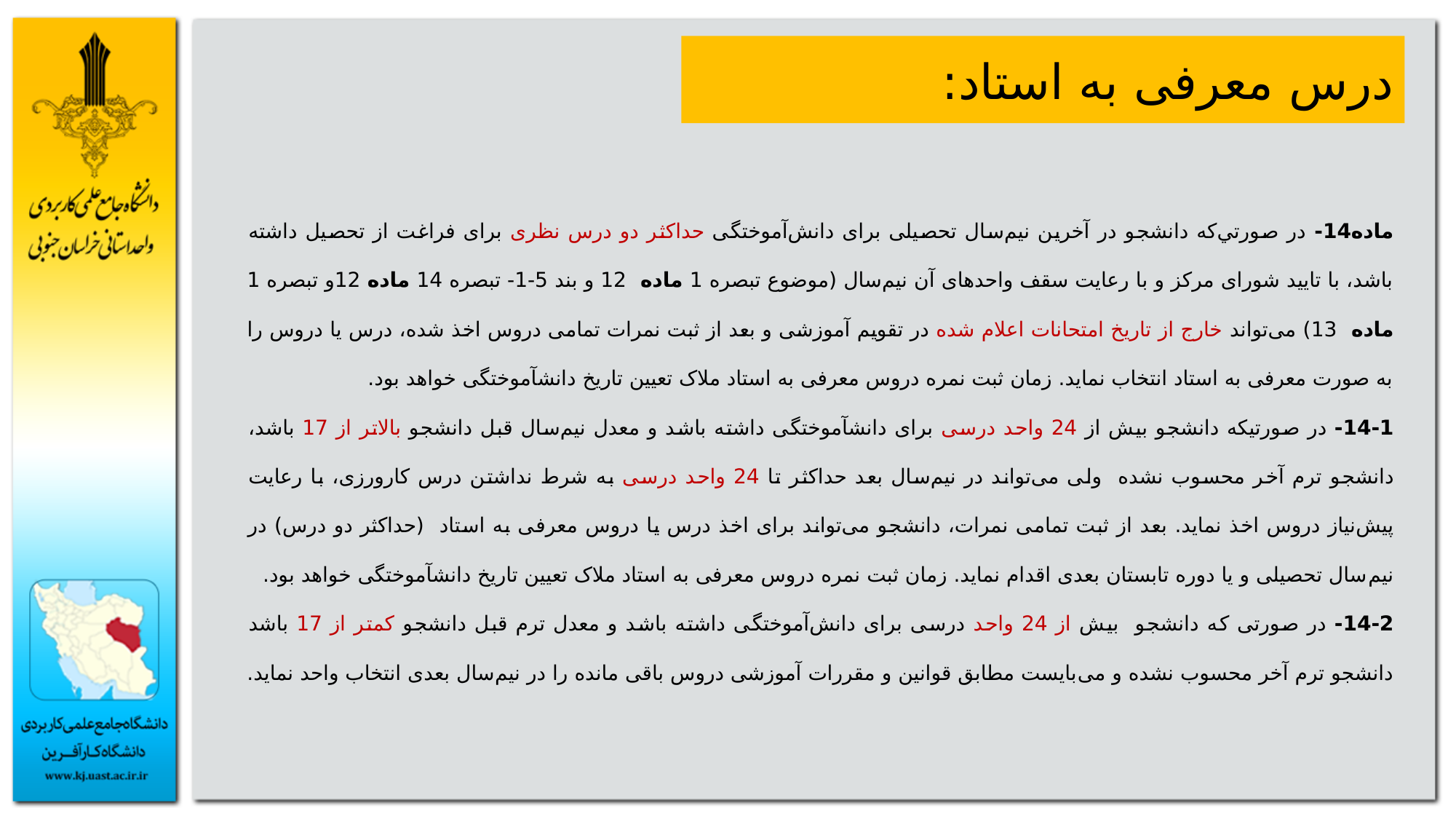

درس معرفی به استاد:
ماده14- در صورتي‌كه دانشجو در آخرین نیم‌سال تحصیلی برای دانش‌آموختگی حداکثر دو درس نظری برای فراغت از تحصیل داشته باشد، با تایید شورای مرکز و با رعایت سقف واحدهای آن نیم‌سال (موضوع تبصره 1 ماده  12 و بند 5-1- تبصره 14 ماده 12و تبصره 1 ماده  13) می‌تواند خارج از تاریخ امتحانات اعلام شده در تقویم آموزشی و بعد از ثبت نمرات تمامی دروس اخذ شده، درس یا دروس را به صورت معرفی به استاد انتخاب نماید. زمان ثبت نمره دروس معرفی به استاد ملاک تعیین تاریخ دانش­آموختگی خواهد بود.
14-1- در صورتیکه دانشجو بیش از 24 واحد درسی برای دانش­آموختگی داشته باشد و معدل نیم‌سال قبل دانشجو بالاتر از 17 باشد، دانشجو ترم آخر محسوب نشده  ولی می‌تواند در نیم‌سال بعد حداکثر تا 24 واحد درسی به شرط نداشتن درس کارورزی، با رعایت پیش‌نیاز دروس اخذ نماید. بعد از ثبت تمامی نمرات، دانشجو می‌تواند برای اخذ درس یا دروس معرفی به استاد  (حداکثر دو درس) در نیم‌سال تحصیلی و یا دوره تابستان بعدی اقدام نماید. زمان ثبت نمره دروس معرفی به استاد ملاک تعیین تاریخ دانش­آموختگی خواهد بود.
14-2- در صورتی که دانشجو  بیش از 24 واحد درسی برای دانش‌آموختگی داشته باشد و معدل ترم قبل دانشجو کمتر از 17 باشد دانشجو ترم آخر محسوب نشده و می‌‌بایست مطابق قوانین و مقررات آموزشی دروس باقی مانده را در نیم‌سال بعدی انتخاب واحد نماید.